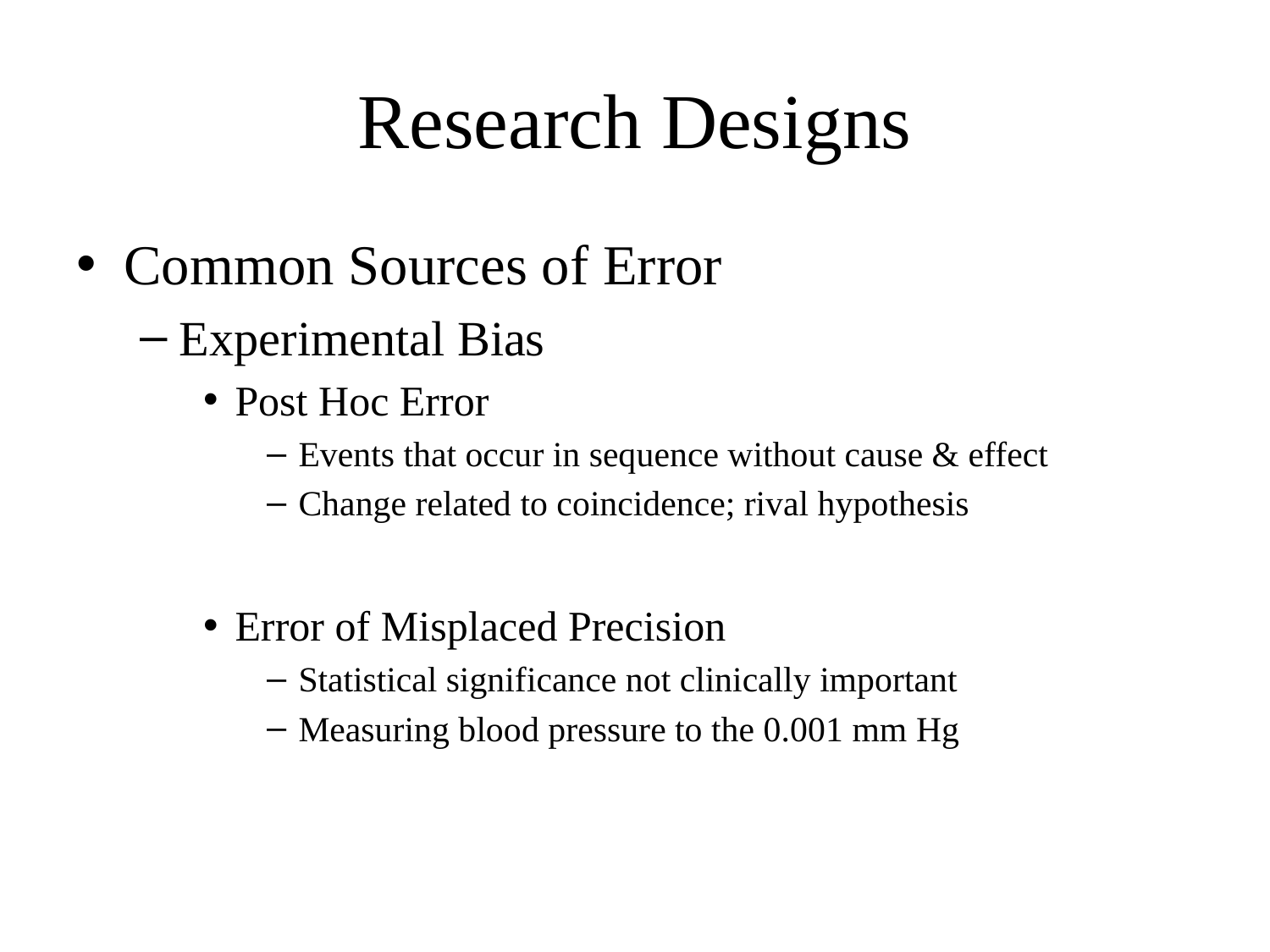

# Research Designs
Common Sources of Error
Experimental Bias
Post Hoc Error
Events that occur in sequence without cause & effect
Change related to coincidence; rival hypothesis

Error of Misplaced Precision
Statistical significance not clinically important
Measuring blood pressure to the 0.001 mm Hg